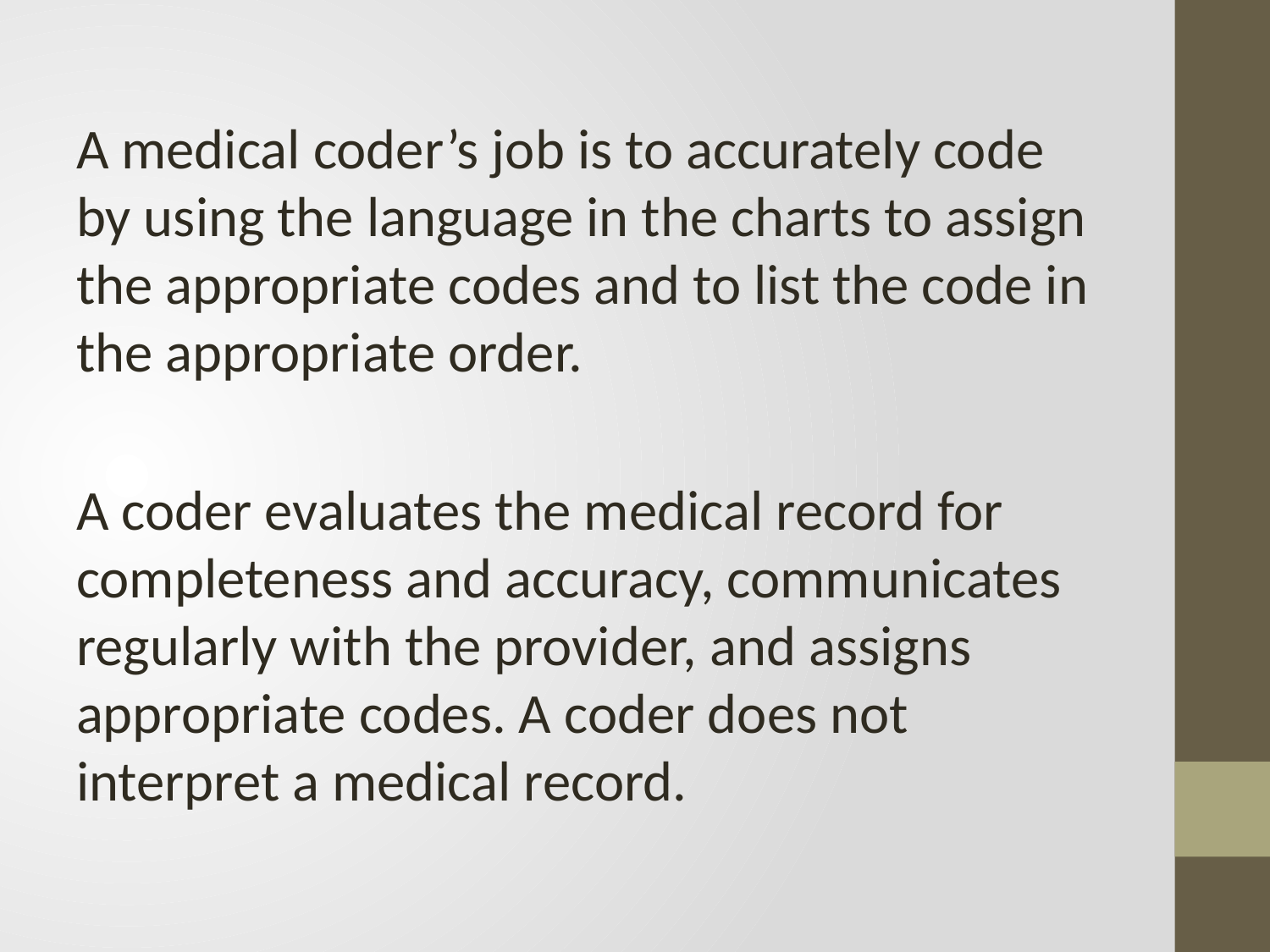

A medical coder’s job is to accurately code by using the language in the charts to assign the appropriate codes and to list the code in the appropriate order.

A coder evaluates the medical record for completeness and accuracy, communicates regularly with the provider, and assigns appropriate codes. A coder does not interpret a medical record.